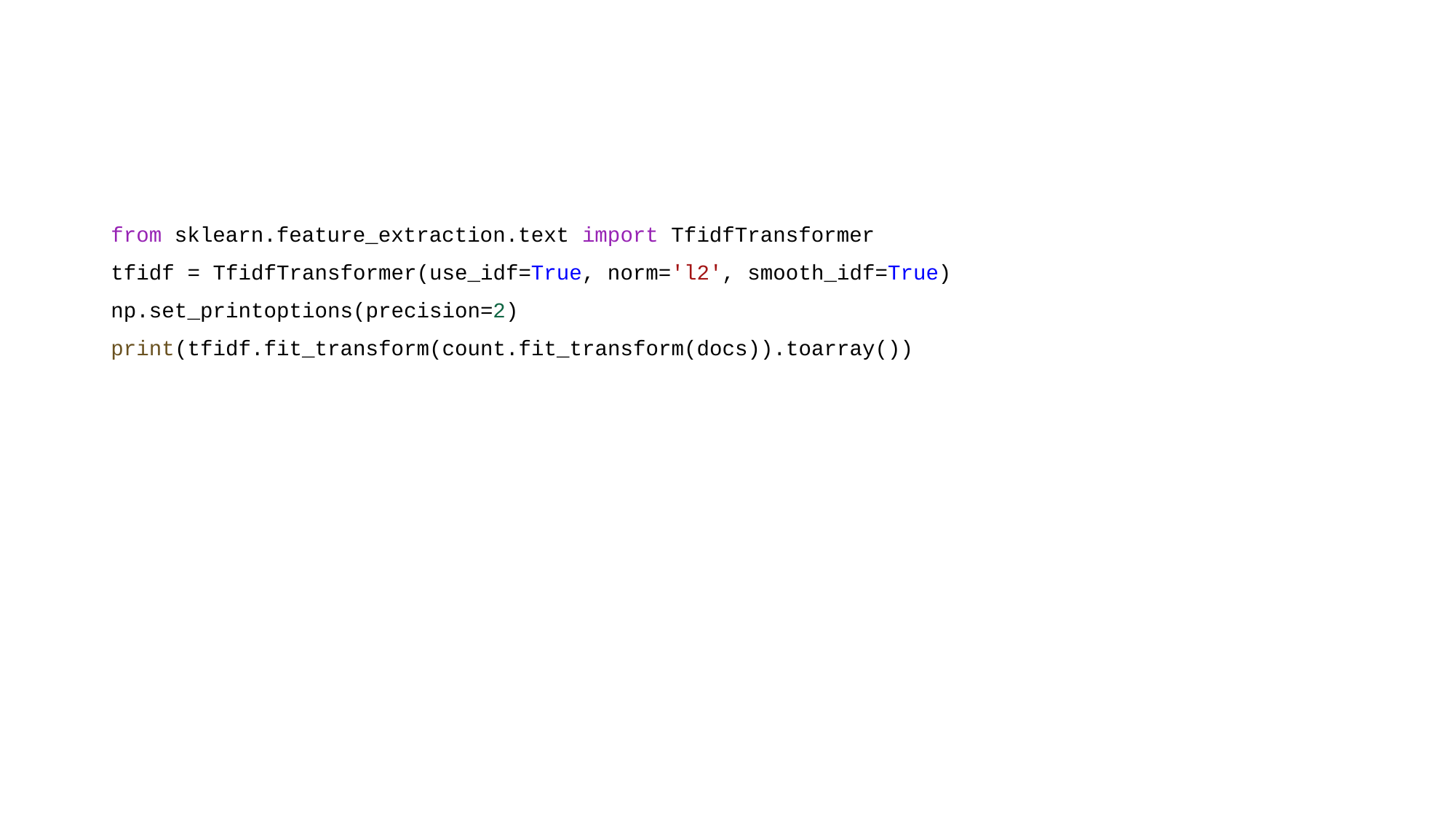

#
from sklearn.feature_extraction.text import TfidfTransformer
tfidf = TfidfTransformer(use_idf=True, norm='l2', smooth_idf=True)
np.set_printoptions(precision=2)
print(tfidf.fit_transform(count.fit_transform(docs)).toarray())